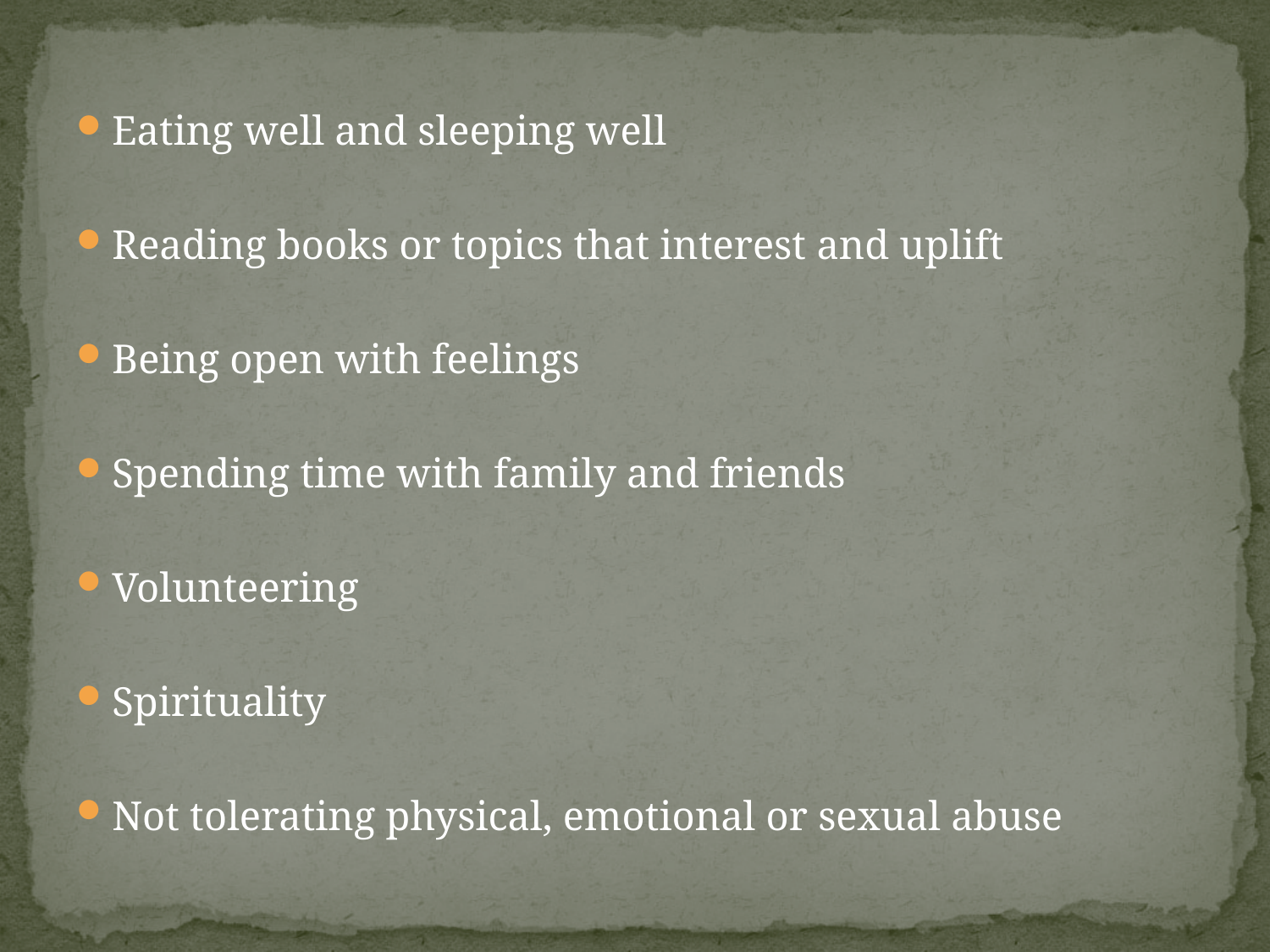

#
Eating well and sleeping well

Reading books or topics that interest and uplift

Being open with feelings

Spending time with family and friends

Volunteering

Spirituality

Not tolerating physical, emotional or sexual abuse